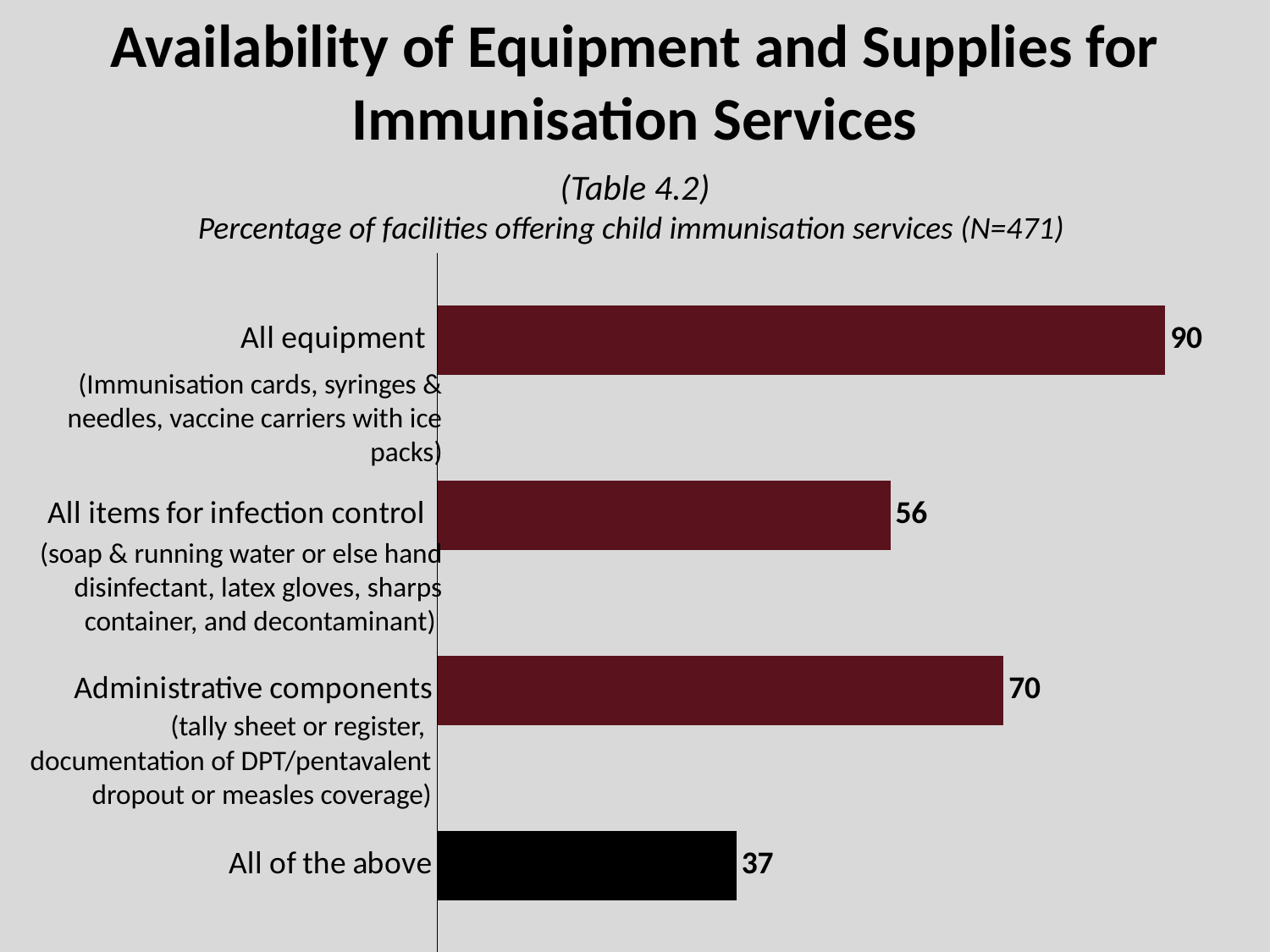

# Availability of Equipment and Supplies for Immunisation Services
(Table 4.2)
Percentage of facilities offering child immunisation services (N=471)

### Chart

| Category | Series 1 |
|---|---|
| All of the above | 37.0 |
| Administrative components | 70.0 |
| All items for infection control  | 56.0 |
| All equipment  | 90.0 |
(Immunisation cards, syringes & needles, vaccine carriers with ice packs)
(soap & running water or else hand disinfectant, latex gloves, sharps container, and decontaminant)
 (tally sheet or register,
documentation of DPT/pentavalent dropout or measles coverage)